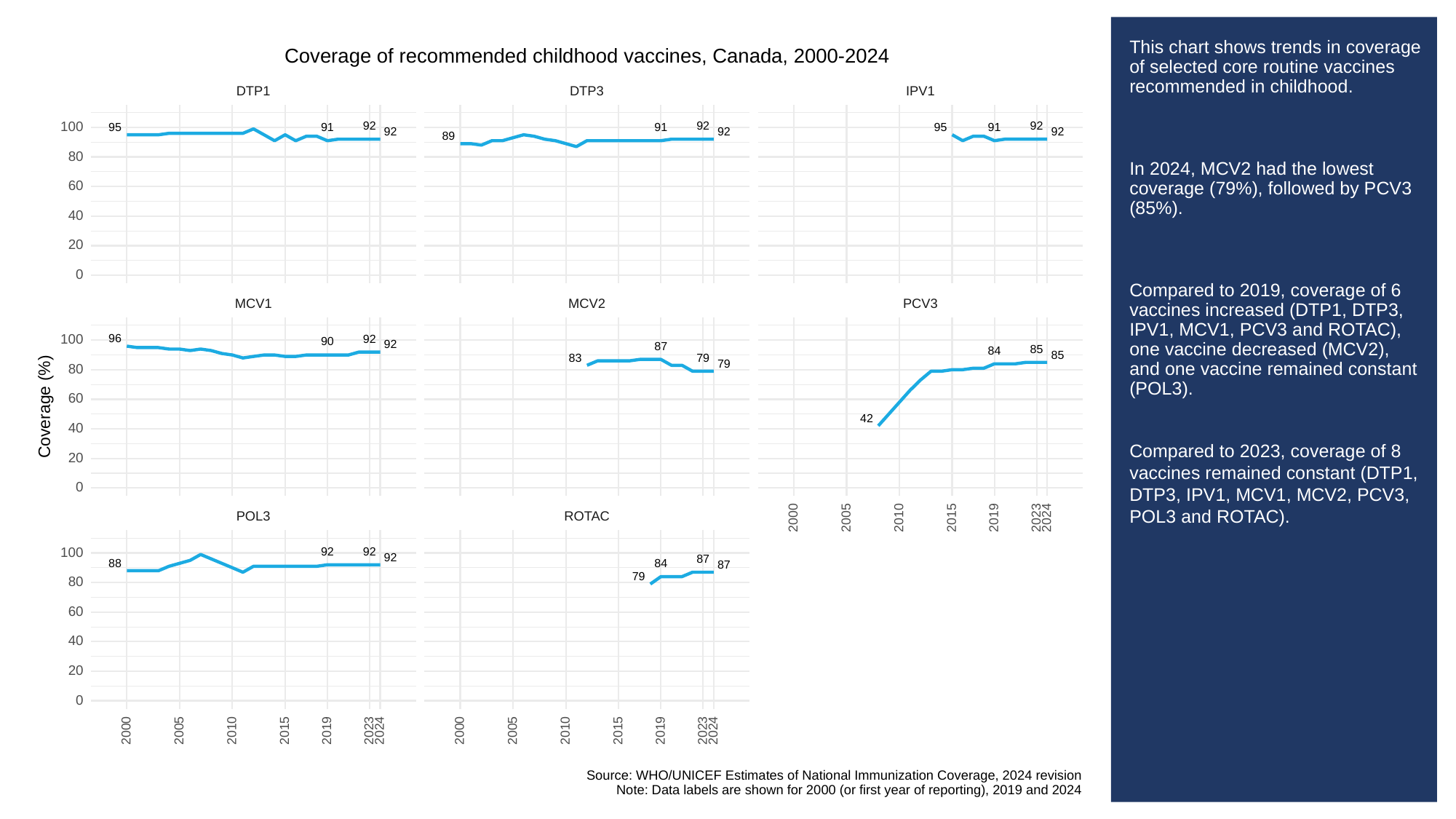

# This chart shows trends in coverage of selected core routine vaccines recommended in childhood.

In 2024, MCV2 had the lowest coverage (79%), followed by PCV3 (85%).

Compared to 2019, coverage of 6 vaccines increased (DTP1, DTP3, IPV1, MCV1, PCV3 and ROTAC), one vaccine decreased (MCV2), and one vaccine remained constant (POL3).

Compared to 2023, coverage of 8 vaccines remained constant (DTP1, DTP3, IPV1, MCV1, MCV2, PCV3, POL3 and ROTAC).

Coverage of recommended childhood vaccines, Canada, 2000-2024
DTP3
DTP1
IPV1

100
92
92
92
95
95
91
91
91

92
92
92

89

80

60

40

20

0

PCV3
MCV1
MCV2

96
100
92
90

92
87
85

84
85
83
79

79

80

60
Coverage (%)

42
40

20

0

POL3
ROTAC
2023
2000
2005
2010
2015
2019
2024

100
92
92

92

87
88
84
87

79
80

60

40

20

0

2023
2023
2000
2005
2010
2015
2019
2024
2000
2005
2010
2015
2019
2024
Source: WHO/UNICEF Estimates of National Immunization Coverage, 2024 revision
Note: Data labels are shown for 2000 (or first year of reporting), 2019 and 2024